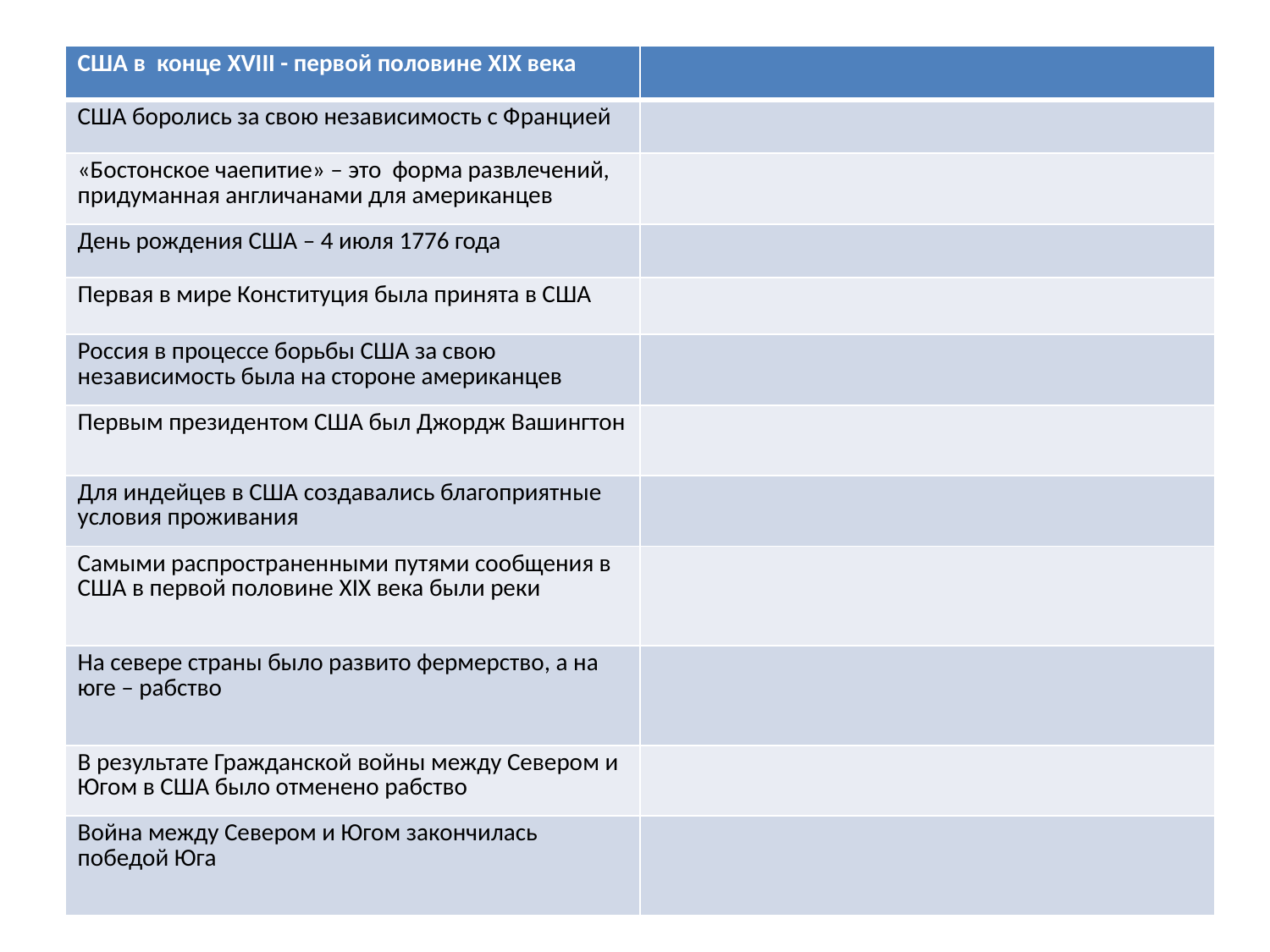

| США в конце XVIII - первой половине XIX века |  |
| --- | --- |
| США боролись за свою независимость с Францией |  |
| «Бостонское чаепитие» – это форма развлечений, придуманная англичанами для американцев |  |
| День рождения США – 4 июля 1776 года |  |
| Первая в мире Конституция была принята в США |  |
| Россия в процессе борьбы США за свою независимость была на стороне американцев |  |
| Первым президентом США был Джордж Вашингтон |  |
| Для индейцев в США создавались благоприятные условия проживания |  |
| Самыми распространенными путями сообщения в США в первой половине XIX века были реки |  |
| На севере страны было развито фермерство, а на юге – рабство |  |
| В результате Гражданской войны между Севером и Югом в США было отменено рабство |  |
| Война между Севером и Югом закончилась победой Юга |  |